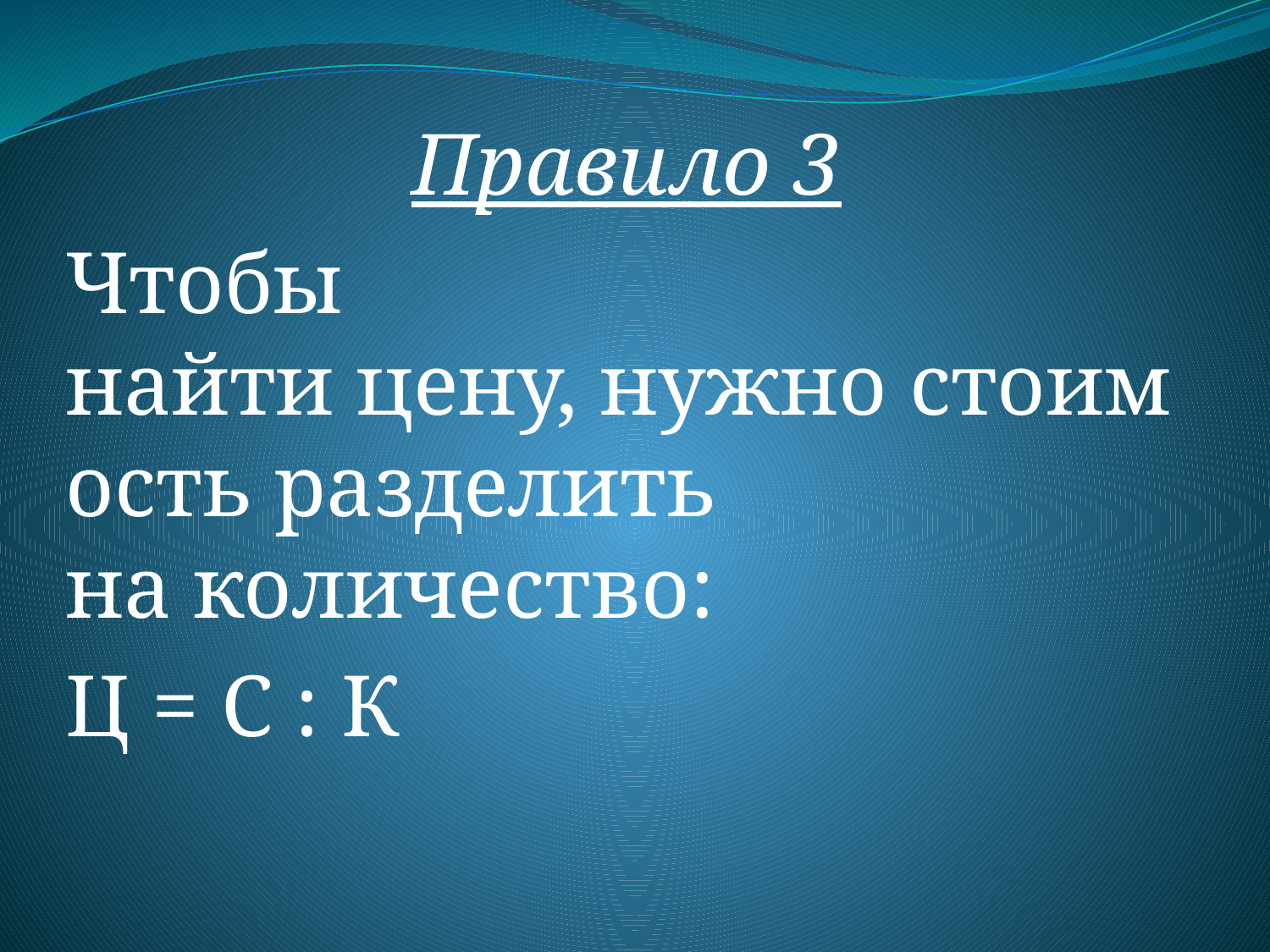

Правило 3
Чтобы найти цену, нужно стоимость разделить на количество:
Ц = С : К

#